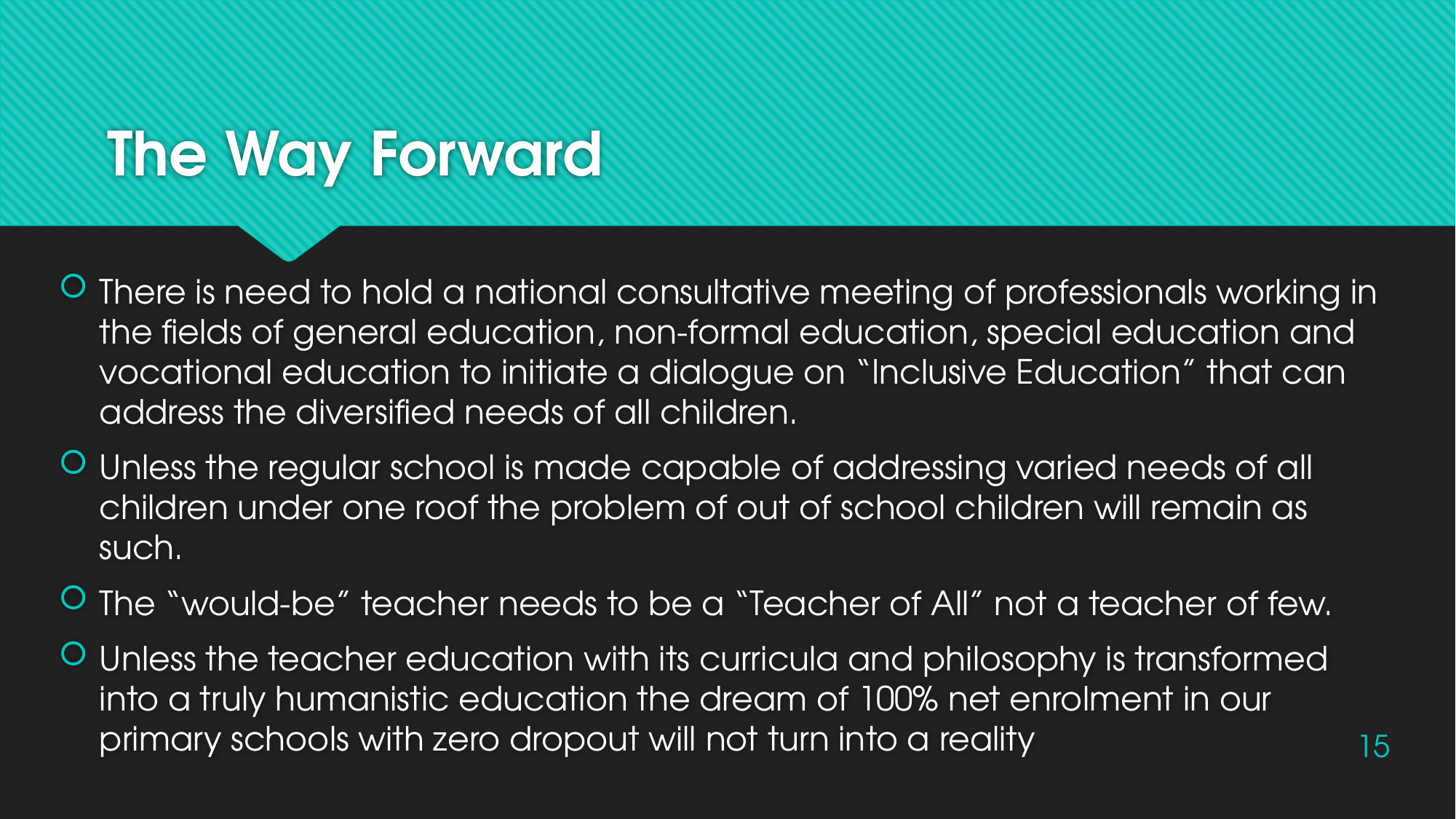

# The Way Forward
There is need to hold a national consultative meeting of professionals working in the fields of general education, non-formal education, special education and vocational education to initiate a dialogue on “Inclusive Education” that can address the diversified needs of all children.
Unless the regular school is made capable of addressing varied needs of all children under one roof the problem of out of school children will remain as such.
The “would-be” teacher needs to be a “Teacher of All” not a teacher of few.
Unless the teacher education with its curricula and philosophy is transformed into a truly humanistic education the dream of 100% net enrolment in our primary schools with zero dropout will not turn into a reality
15